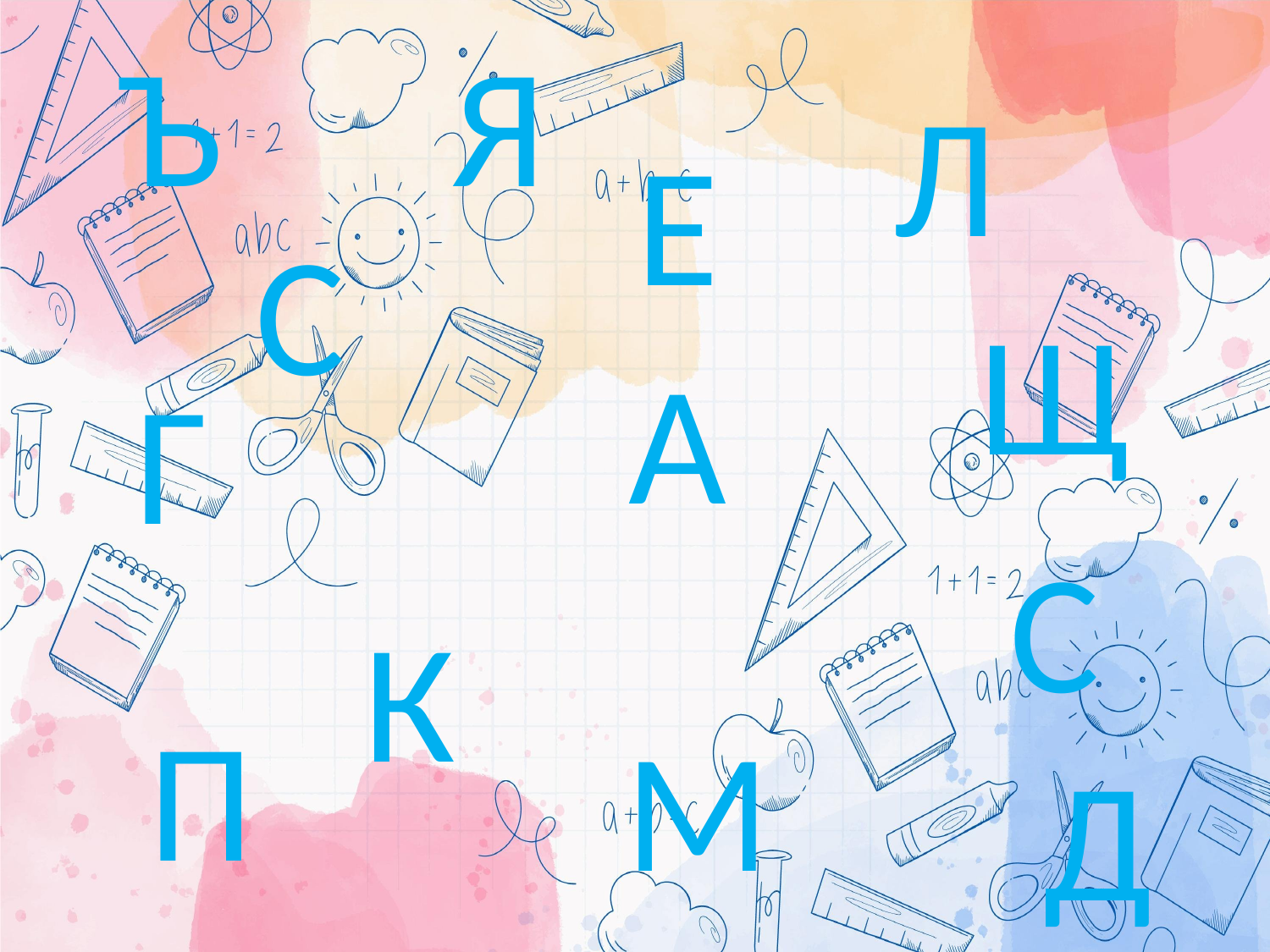

Ъ
Я
# Л
Е
С
Щ
А
Г
С
К
П
М
Д